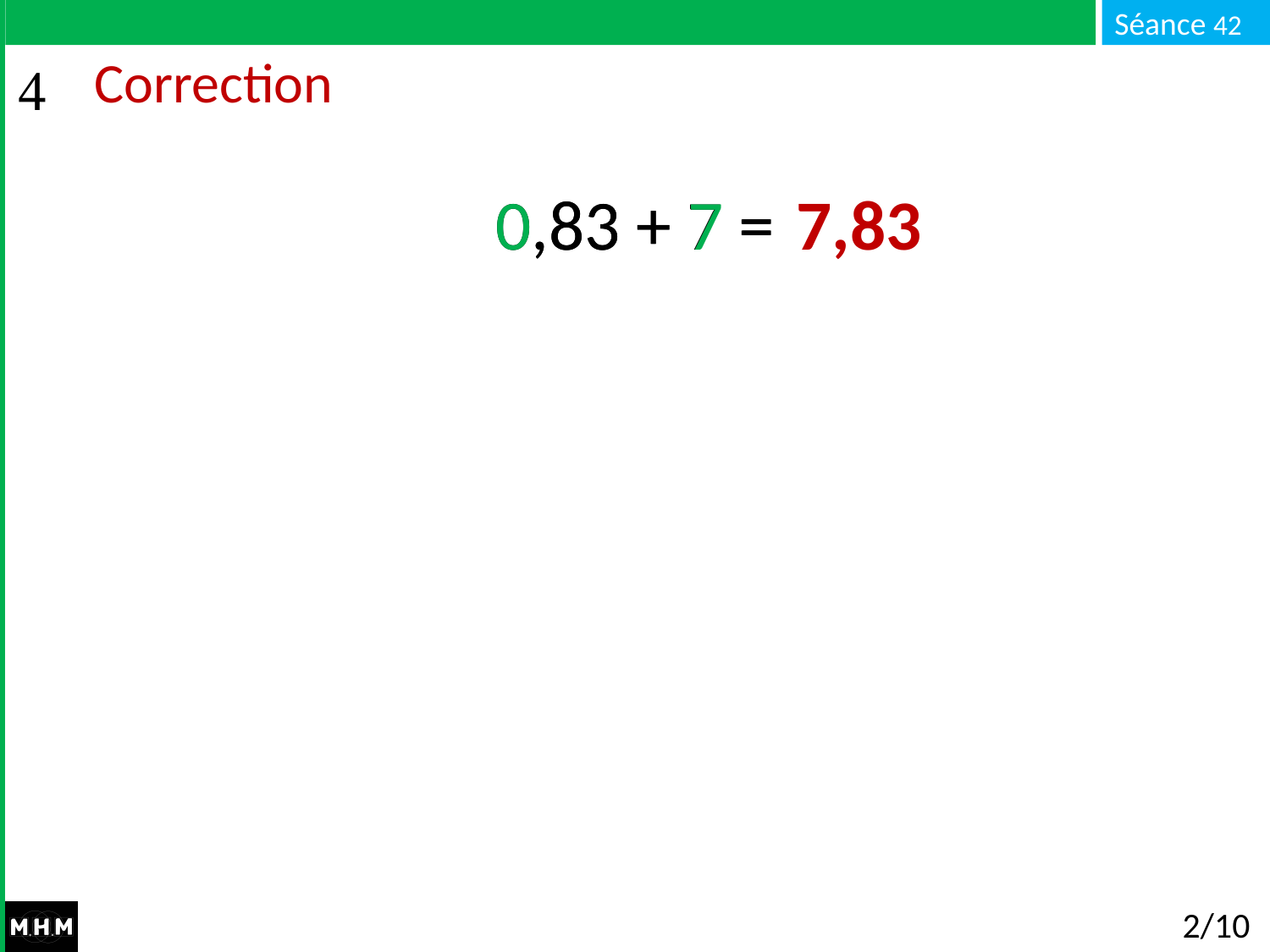

# Correction
0,83 + 7 =
0,83 + 7 =
7,83
2/10